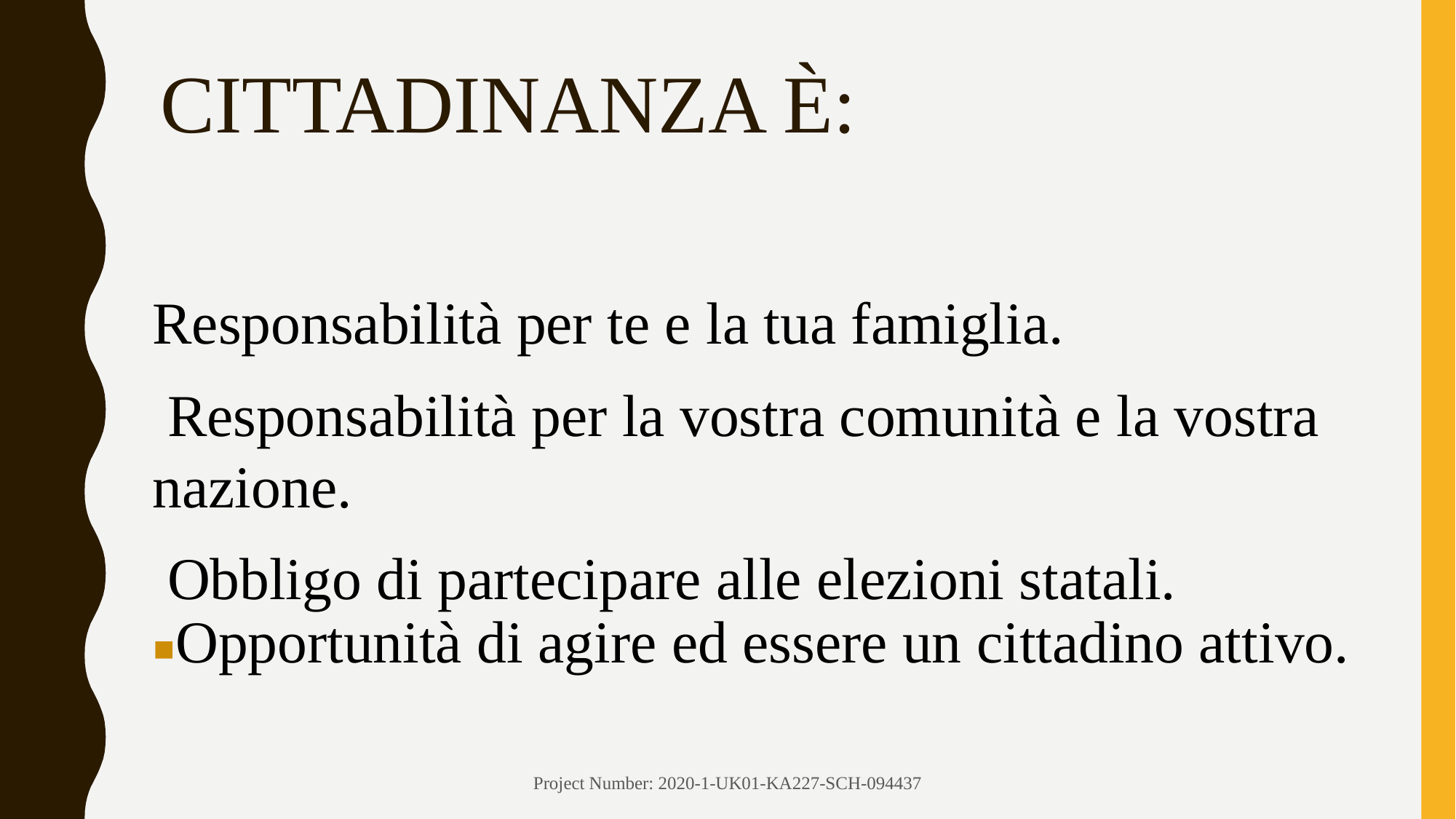

# CITTADINANZA È:

Responsabilità per te e la tua famiglia.
 Responsabilità per la vostra comunità e la vostra nazione.
 Obbligo di partecipare alle elezioni statali.
Opportunità di agire ed essere un cittadino attivo.
Project Number: 2020-1-UK01-KA227-SCH-094437